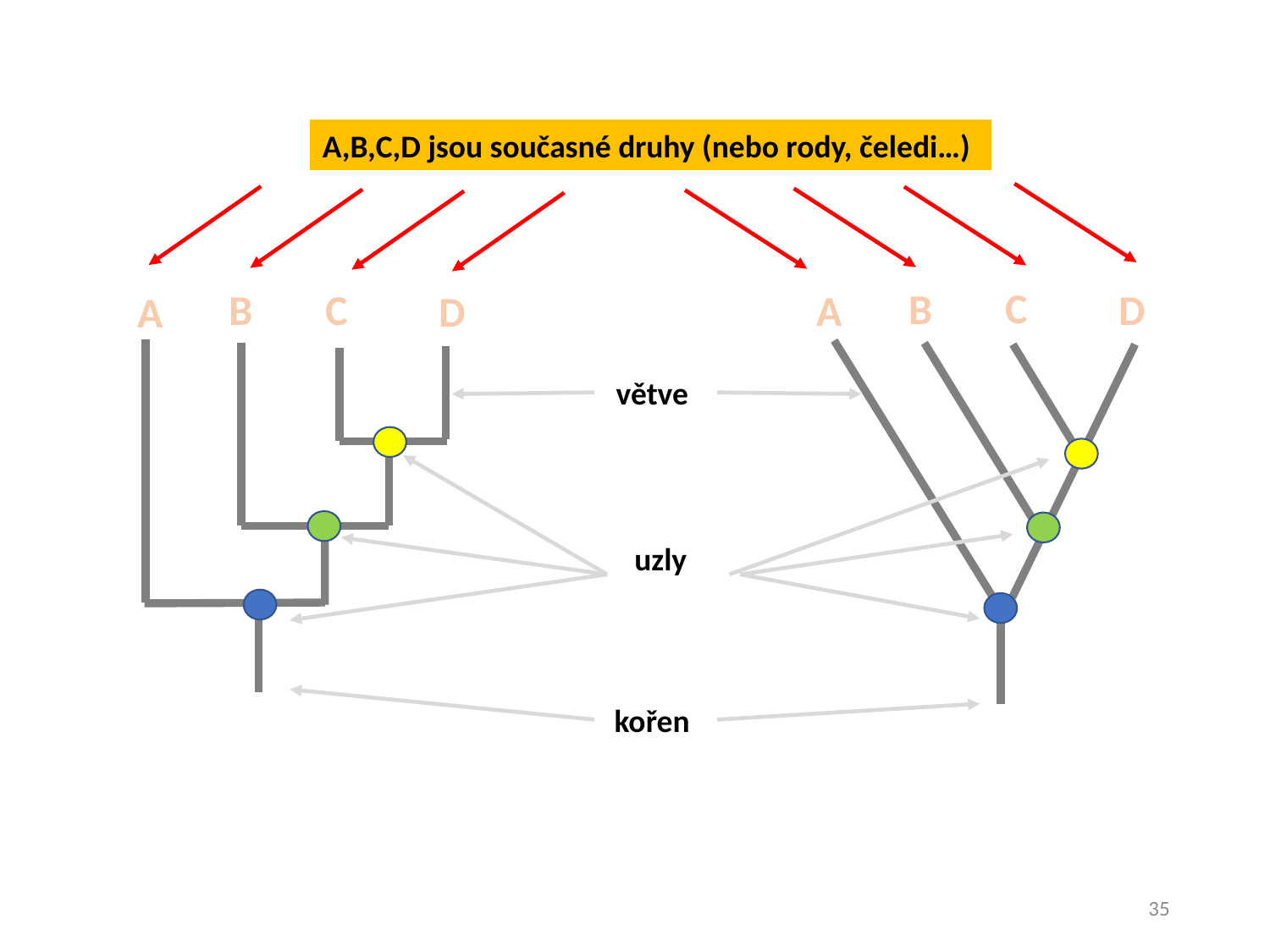

A,B,C,D jsou současné druhy (nebo rody, čeledi…)
C
B
D
A

C
B
D
A

uzly
větve
kořen
35